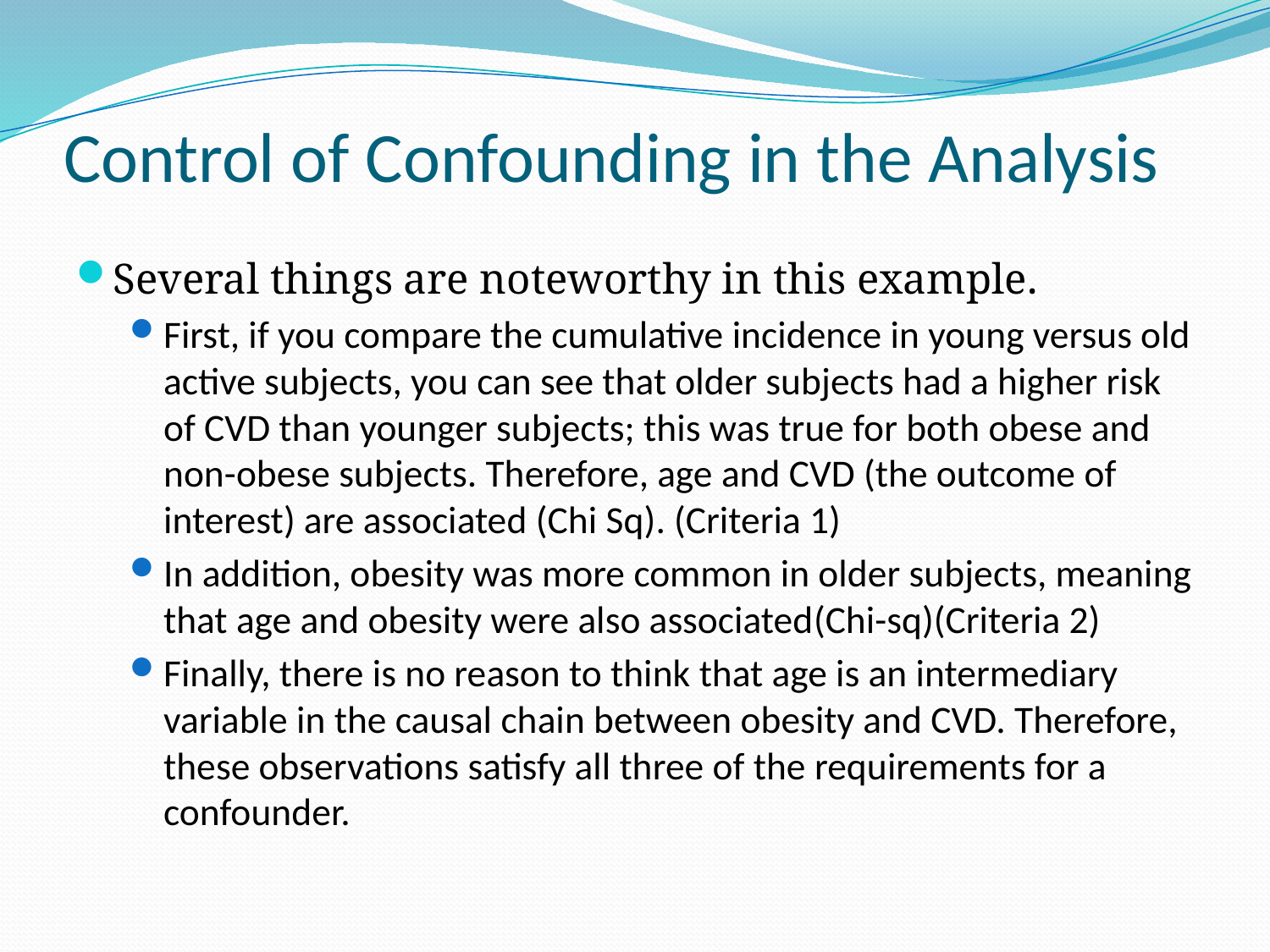

# Control of Confounding in the Analysis
Several things are noteworthy in this example.
First, if you compare the cumulative incidence in young versus old active subjects, you can see that older subjects had a higher risk of CVD than younger subjects; this was true for both obese and non-obese subjects. Therefore, age and CVD (the outcome of interest) are associated (Chi Sq). (Criteria 1)
In addition, obesity was more common in older subjects, meaning that age and obesity were also associated(Chi-sq)(Criteria 2)
Finally, there is no reason to think that age is an intermediary variable in the causal chain between obesity and CVD. Therefore, these observations satisfy all three of the requirements for a confounder.